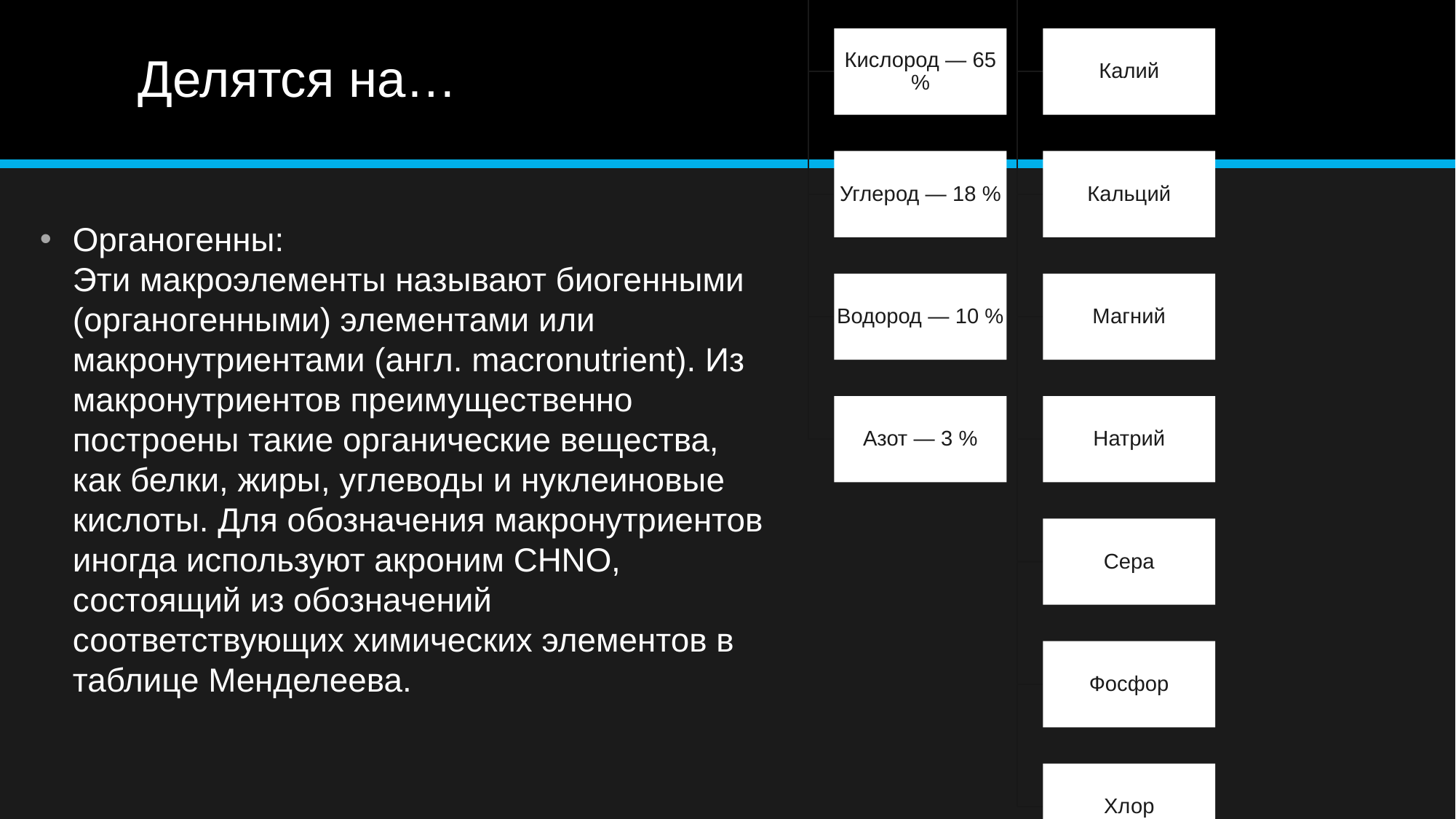

Макроэлементы
Биогенные (органогенные)
Кислород — 65 %
Углерод — 18 %
Водород — 10 %
Азот — 3 %
Другие макроэлементы
Калий
Кальций
Магний
Натрий
Сера
Фосфор
Хлор
# Делятся на…
Органогенны:
Эти макроэлементы называют биогенными (органогенными) элементами или макронутриентами (англ. macronutrient). Из макронутриентов преимущественно построены такие органические вещества, как белки, жиры, углеводы и нуклеиновые кислоты. Для обозначения макронутриентов иногда используют акроним CHNO, состоящий из обозначений соответствующих химических элементов в таблице Менделеева.